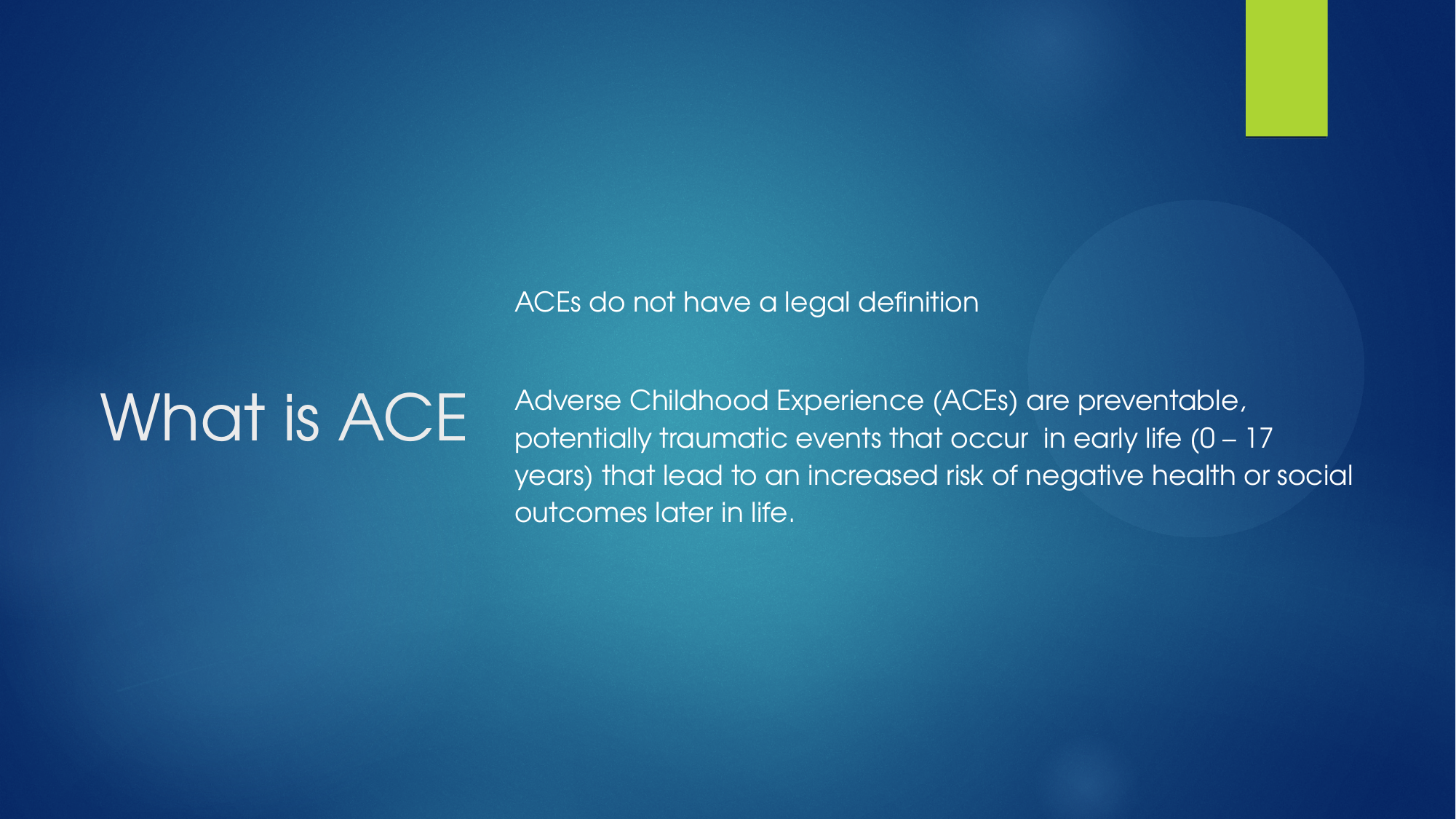

ACEs do not have a legal definition

Adverse Childhood Experience (ACEs) are preventable, potentially traumatic events that occur  in early life (0 – 17 years) that lead to an increased risk of negative health or social outcomes later in life.

# What is ACE